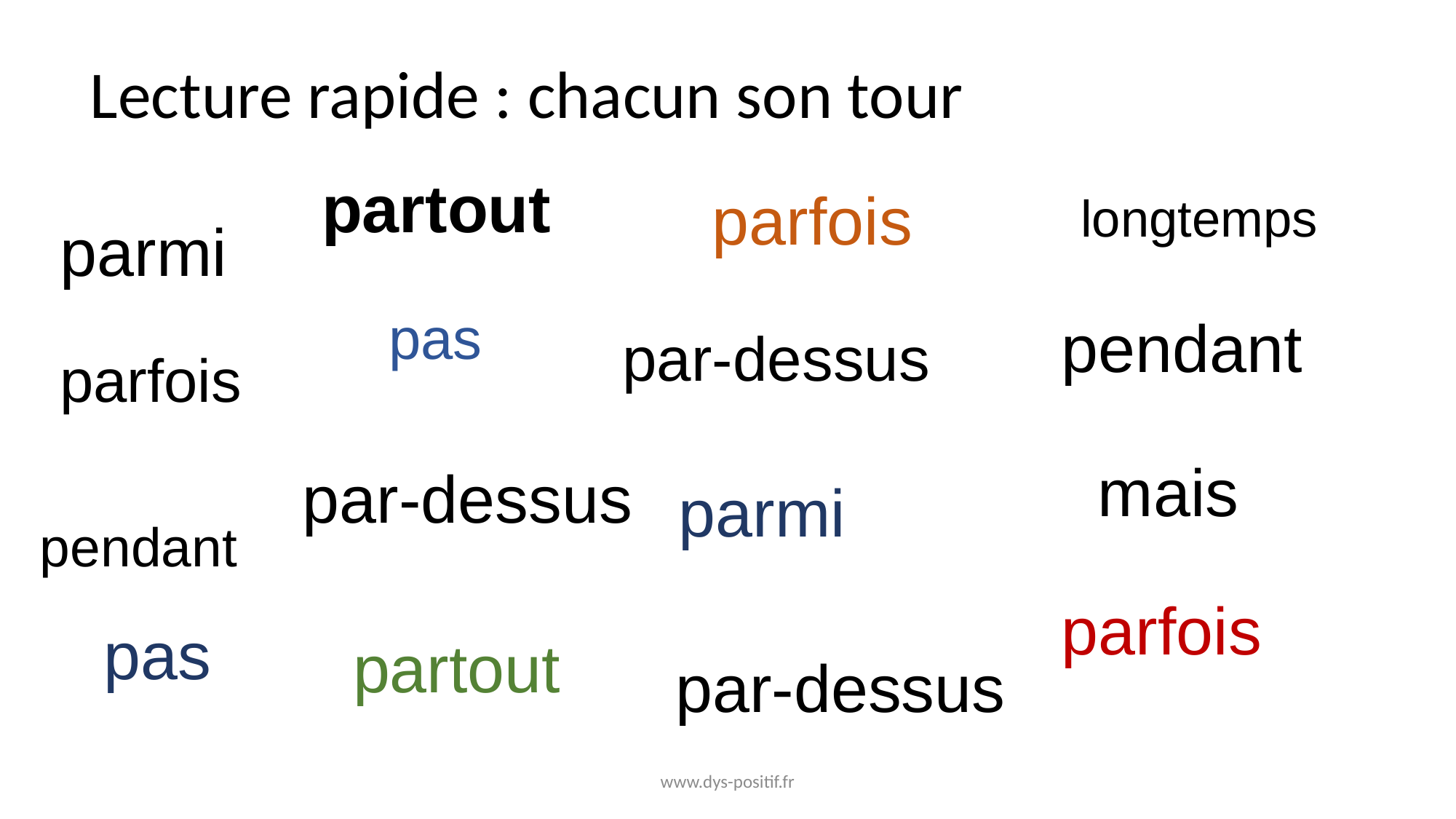

# Lecture rapide : chacun son tour
partout
parfois
longtemps
parmi
pas
pendant
par-dessus
parfois
mais
par-dessus
parmi
pendant
parfois
pas
partout
par-dessus
www.dys-positif.fr